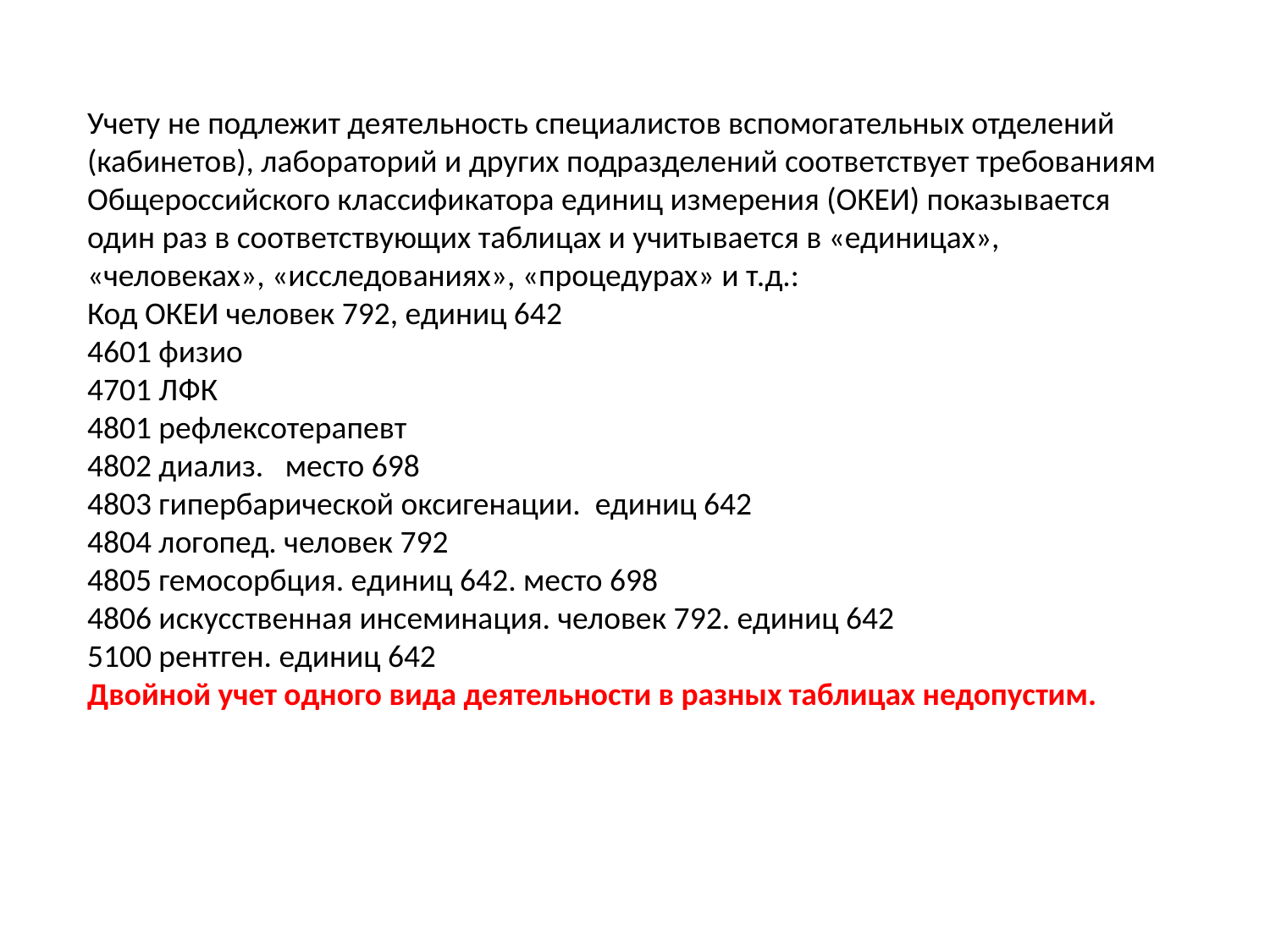

Учету не подлежит деятельность специалистов вспомогательных отделений (кабинетов), лабораторий и других подразделений соответствует требованиям Общероссийского классификатора единиц измерения (ОКЕИ) показывается один раз в соответствующих таблицах и учитывается в «единицах», «человеках», «исследованиях», «процедурах» и т.д.:
Код ОКЕИ человек 792, единиц 642
4601 физио
4701 ЛФК
4801 рефлексотерапевт
4802 диализ.   место 698
4803 гипербарической оксигенации.  единиц 642
4804 логопед. человек 792
4805 гемосорбция. единиц 642. место 698
4806 искусственная инсеминация. человек 792. единиц 642
5100 рентген. единиц 642
Двойной учет одного вида деятельности в разных таблицах недопустим.